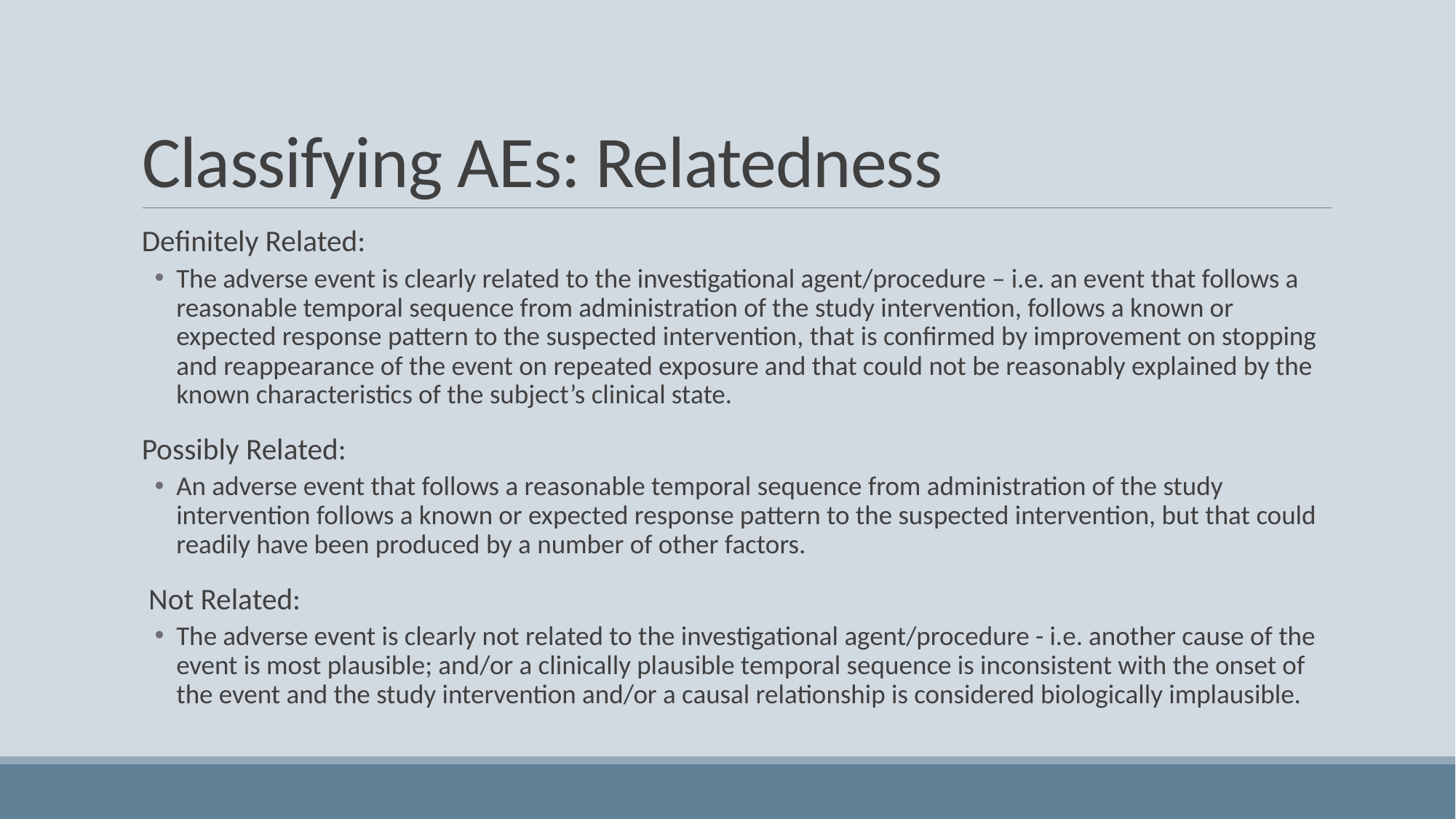

# Classifying AEs: Relatedness
Definitely Related:
The adverse event is clearly related to the investigational agent/procedure – i.e. an event that follows a reasonable temporal sequence from administration of the study intervention, follows a known or expected response pattern to the suspected intervention, that is confirmed by improvement on stopping and reappearance of the event on repeated exposure and that could not be reasonably explained by the known characteristics of the subject’s clinical state.
Possibly Related:
An adverse event that follows a reasonable temporal sequence from administration of the study intervention follows a known or expected response pattern to the suspected intervention, but that could readily have been produced by a number of other factors.
 Not Related:
The adverse event is clearly not related to the investigational agent/procedure - i.e. another cause of the event is most plausible; and/or a clinically plausible temporal sequence is inconsistent with the onset of the event and the study intervention and/or a causal relationship is considered biologically implausible.